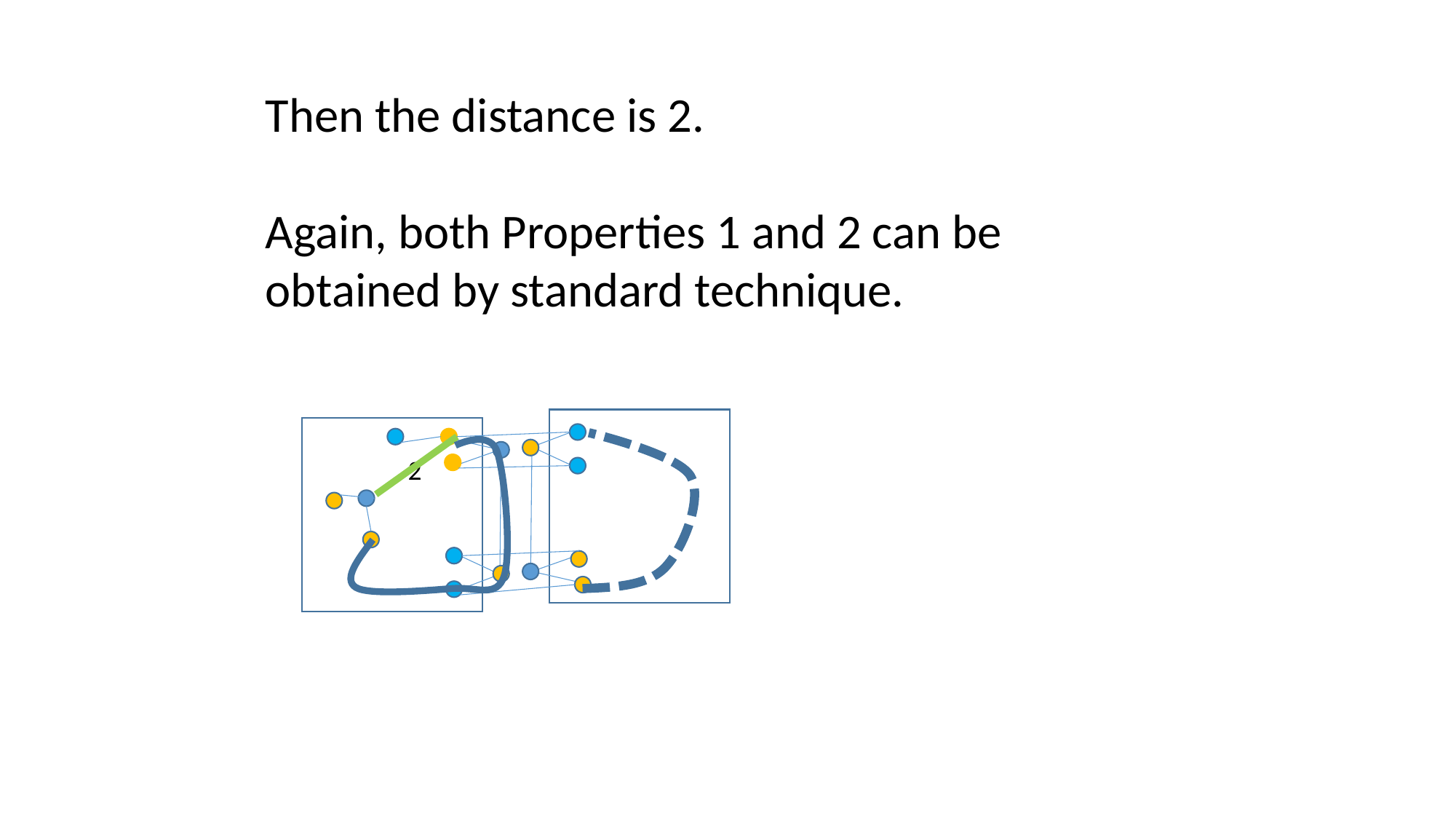

Then the distance is 2.

Again, both Properties 1 and 2 can be obtained by standard technique.

2